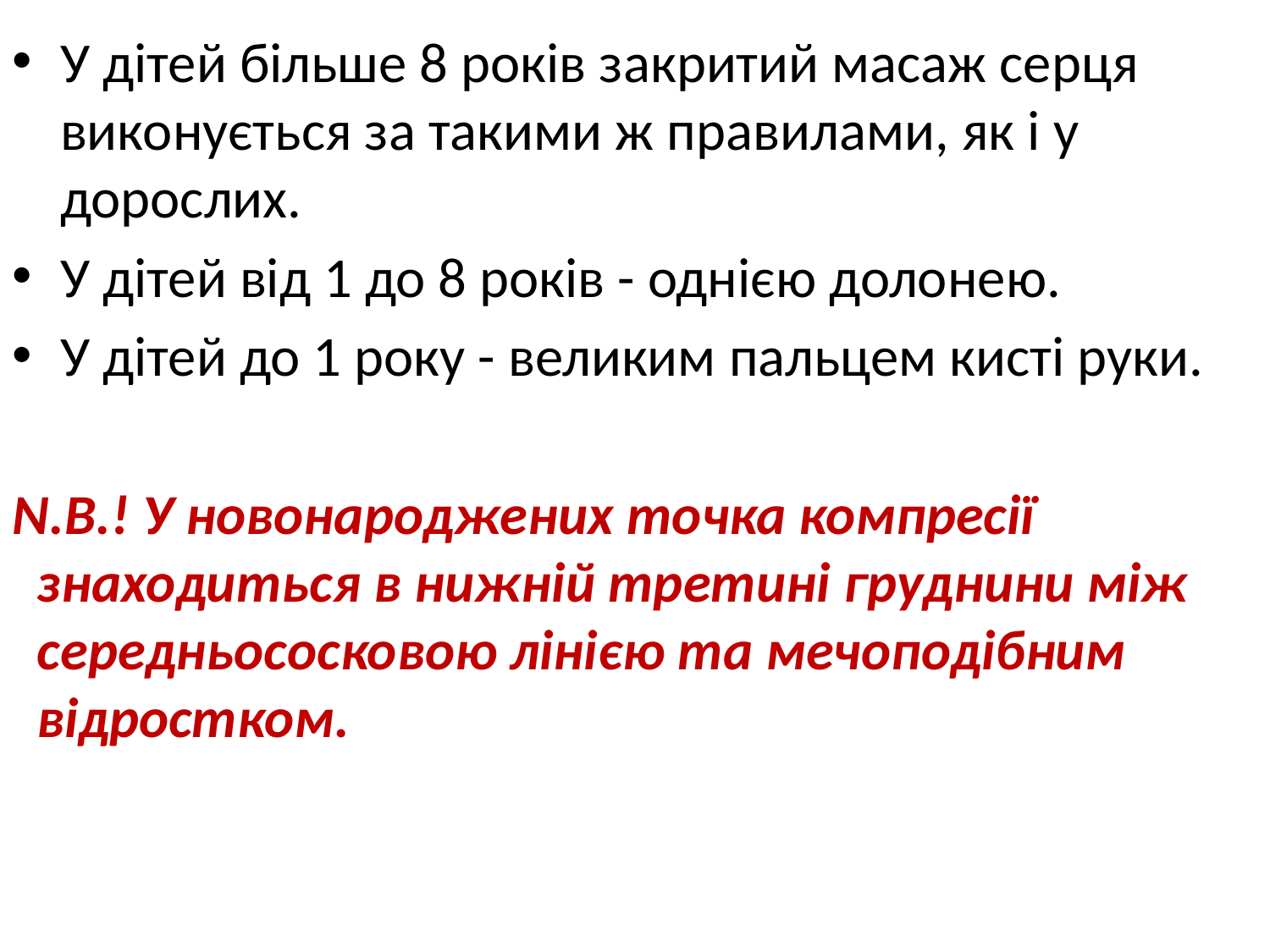

У дітей більше 8 років закритий масаж серця виконується за такими ж правилами, як і у дорослих.
У дітей від 1 до 8 років - однією долонею.
У дітей до 1 року - великим пальцем кисті руки.

N.B.! У новонароджених точка компресії знаходиться в нижній третині груднини між середньососковою лінією та мечоподібним відростком.